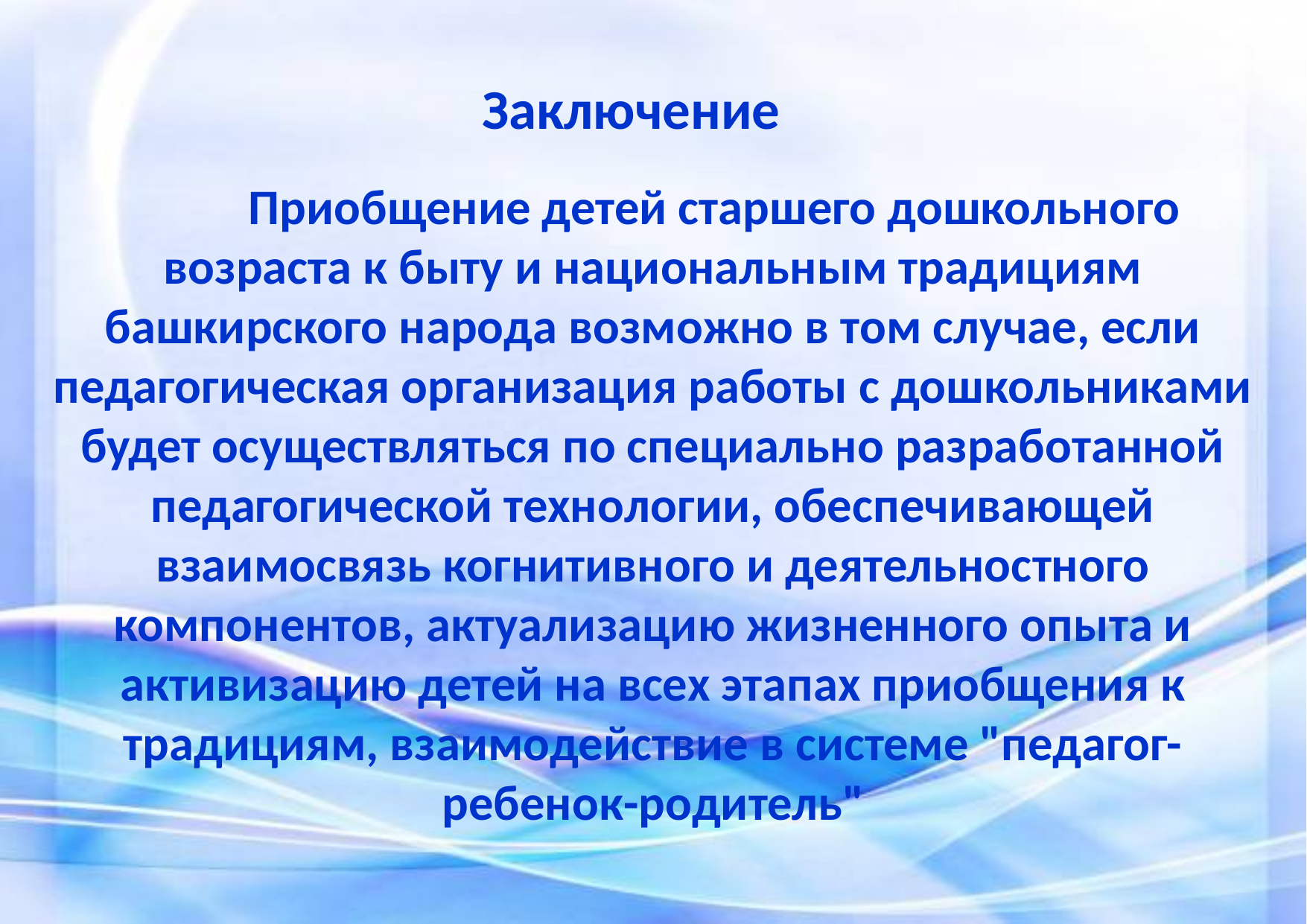

Приобщение детей старшего дошкольного возраста к быту и национальным традициям башкирского народа возможно в том случае, если педагогическая организация работы с дошкольниками будет осуществляться по специально разработанной педагогической технологии, обеспечивающей взаимосвязь когнитивного и деятельностного компонентов, актуализацию жизненного опыта и активизацию детей на всех этапах приобщения к традициям, взаимодействие в системе "педагог-ребенок-родитель"
                            Заключение